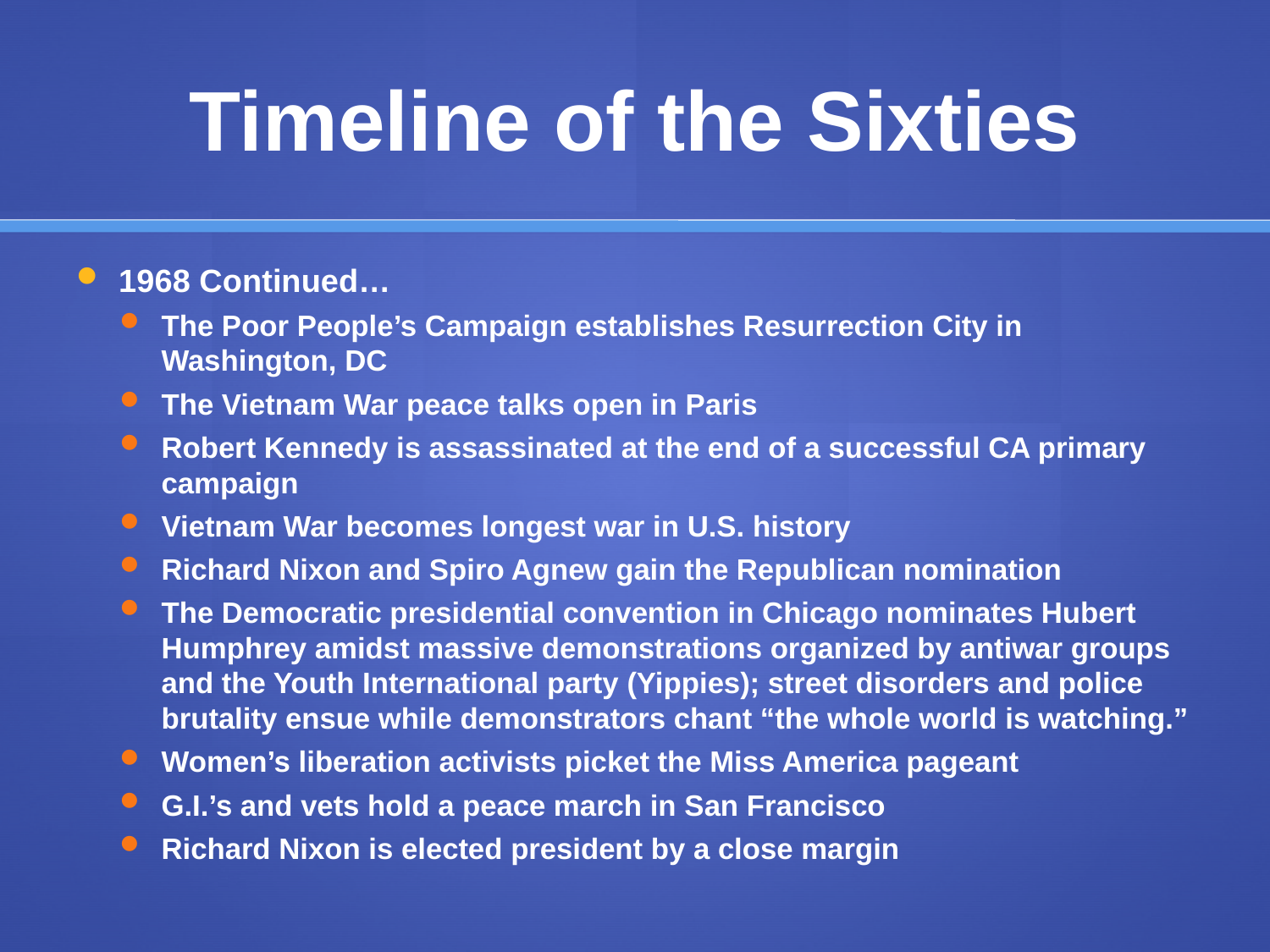

# Timeline of the Sixties
1968 Continued…
The Poor People’s Campaign establishes Resurrection City in Washington, DC
The Vietnam War peace talks open in Paris
Robert Kennedy is assassinated at the end of a successful CA primary campaign
Vietnam War becomes longest war in U.S. history
Richard Nixon and Spiro Agnew gain the Republican nomination
The Democratic presidential convention in Chicago nominates Hubert Humphrey amidst massive demonstrations organized by antiwar groups and the Youth International party (Yippies); street disorders and police brutality ensue while demonstrators chant “the whole world is watching.”
Women’s liberation activists picket the Miss America pageant
G.I.’s and vets hold a peace march in San Francisco
Richard Nixon is elected president by a close margin